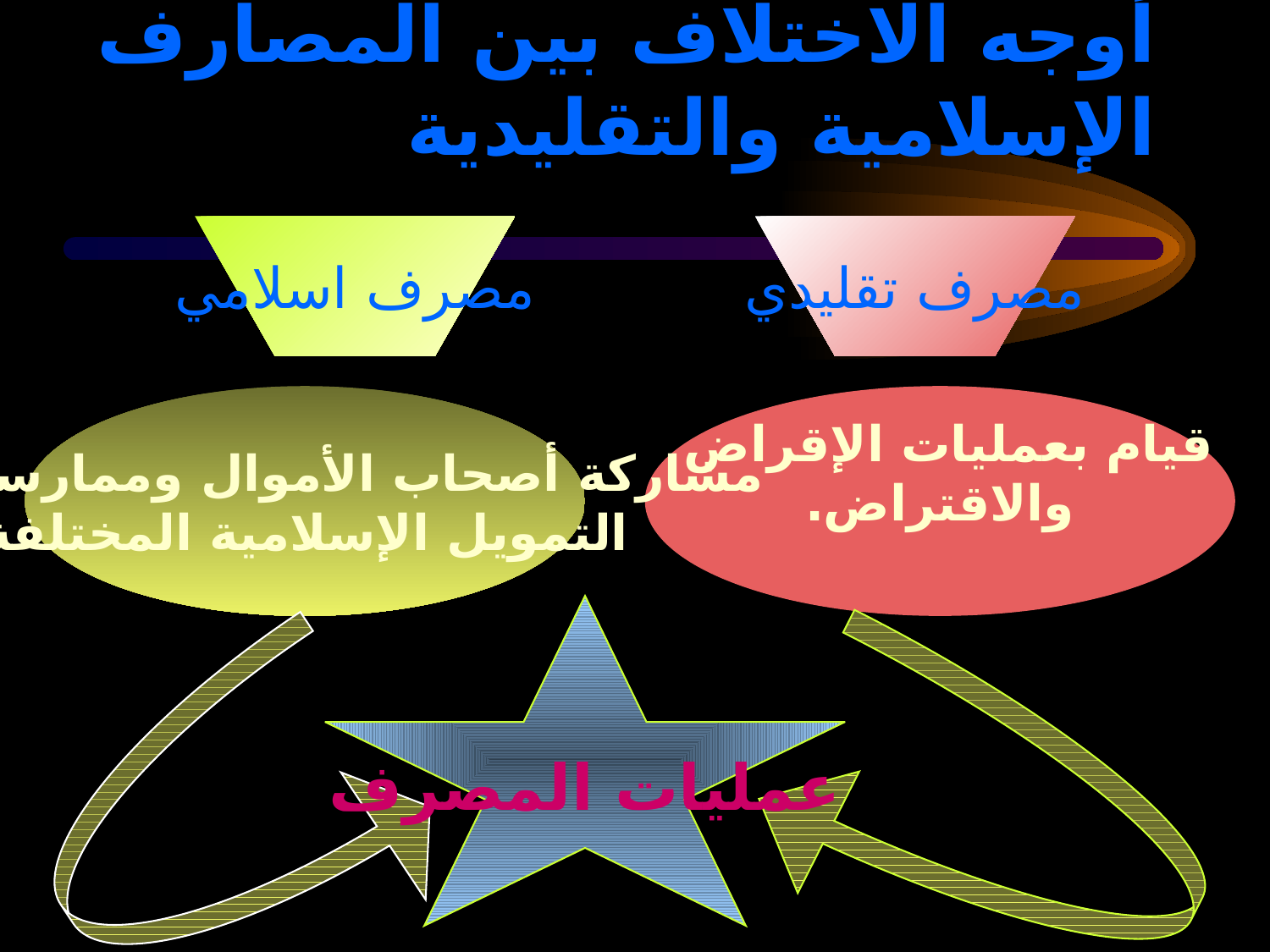

# أوجه الاختلاف بين المصارف الإسلامية والتقليدية
مصرف اسلامي
مصرف تقليدي
مشاركة أصحاب الأموال وممارسة صيغ
 التمويل الإسلامية المختلفة.

قيام بعمليات الإقراض
والاقتراض.

عمليات المصرف